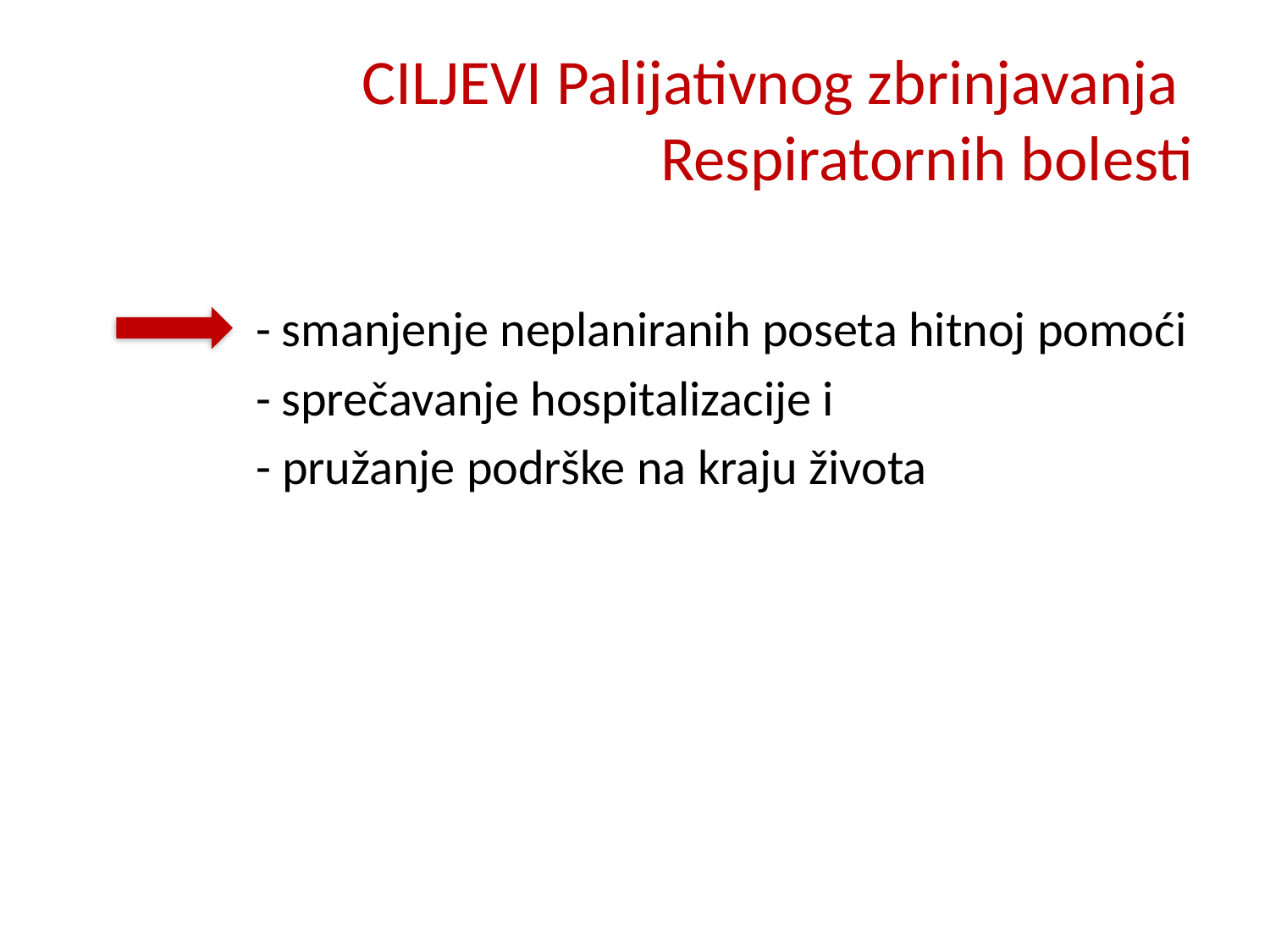

# CILJEVI Palijativnog zbrinjavanja Respiratornih bolesti

                - smanjenje neplaniranih poseta hitnoj pomoći
                - sprečavanje hospitalizacije i
                - pružanje podrške na kraju života